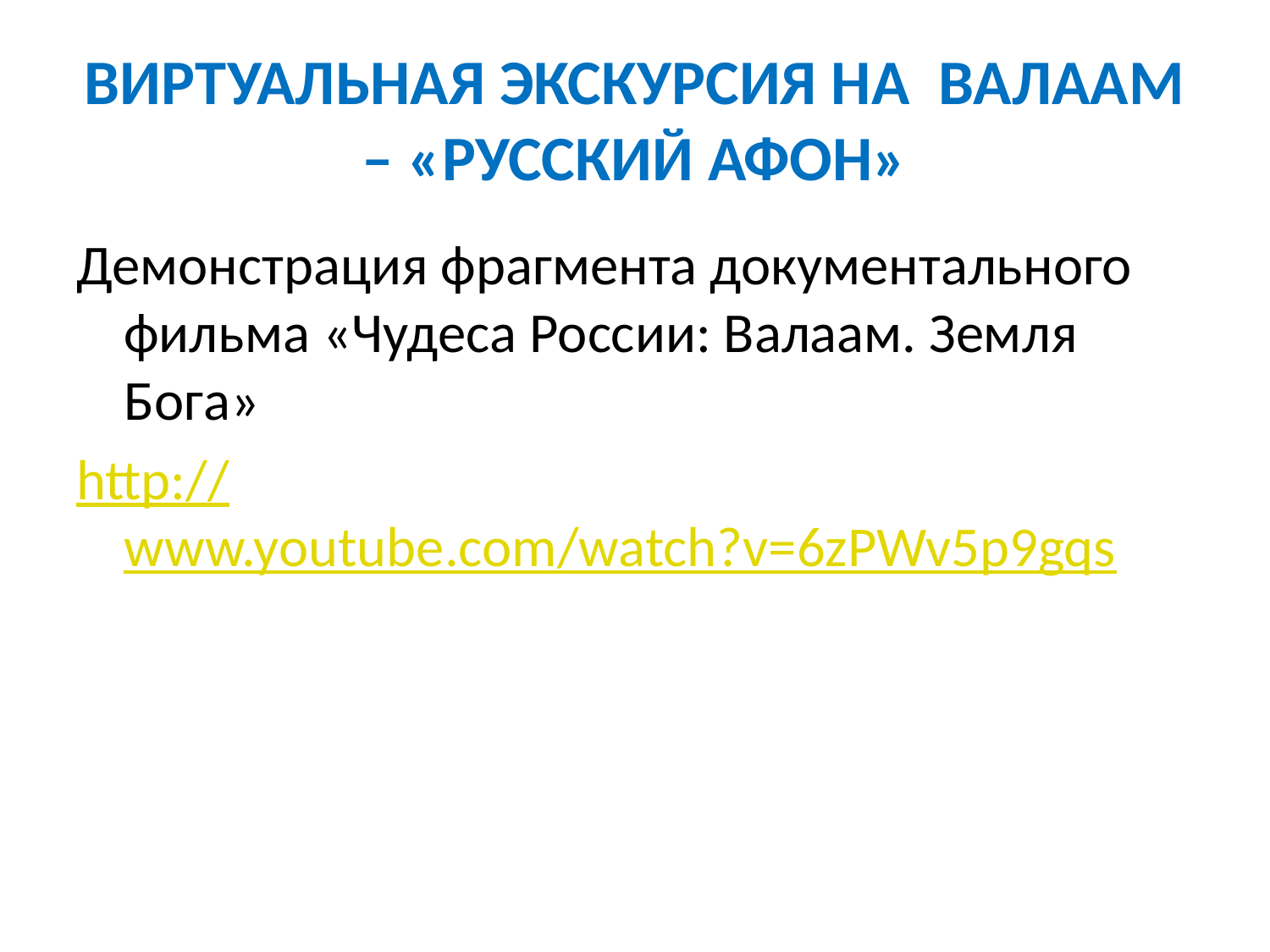

# ВИРТУАЛЬНАЯ ЭКСКУРСИЯ НА  ВАЛААМ – «РУССКИЙ АФОН»
Демонстрация фрагмента документального фильма «Чудеса России: Валаам. Земля Бога»
http://www.youtube.com/watch?v=6zPWv5p9gqs